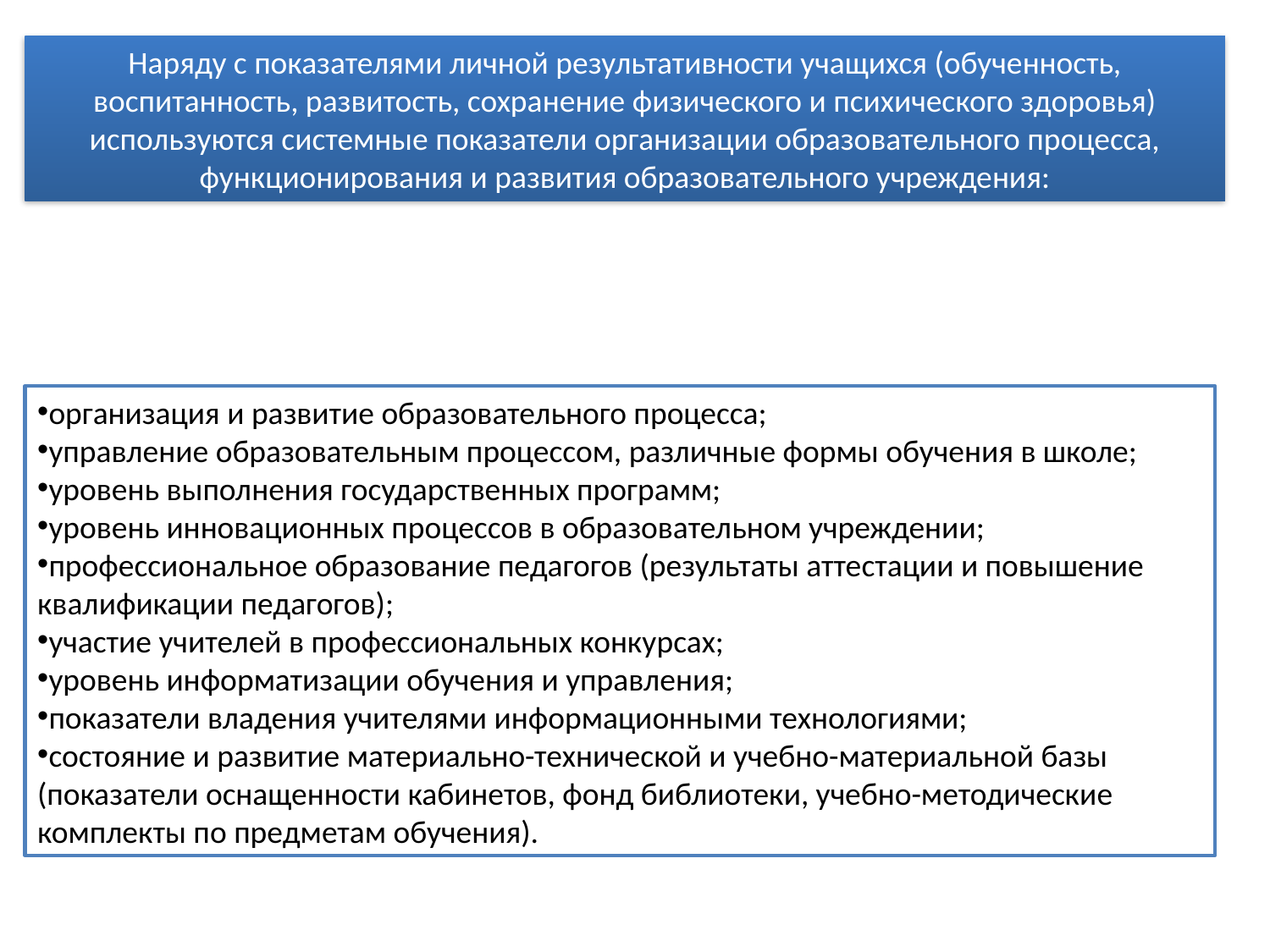

Наряду с показателями личной результативности учащихся (обученность, воспитанность, развитость, сохранение физического и психического здоровья) используются системные показатели организации образовательного процесса, функционирования и развития образовательного учреждения:
организация и развитие образовательного процесса;
управление образовательным процессом, различные формы обучения в школе;
уровень выполнения государственных программ;
уровень инновационных процессов в образовательном учреждении;
профессиональное образование педагогов (результаты аттестации и повышение квалификации педагогов);
участие учителей в профессиональных конкурсах;
уровень информатизации обучения и управления;
показатели владения учителями информационными технологиями;
состояние и развитие материально-технической и учебно-материальной базы (показатели оснащенности кабинетов, фонд библиотеки, учебно-методические комплекты по предметам обучения).